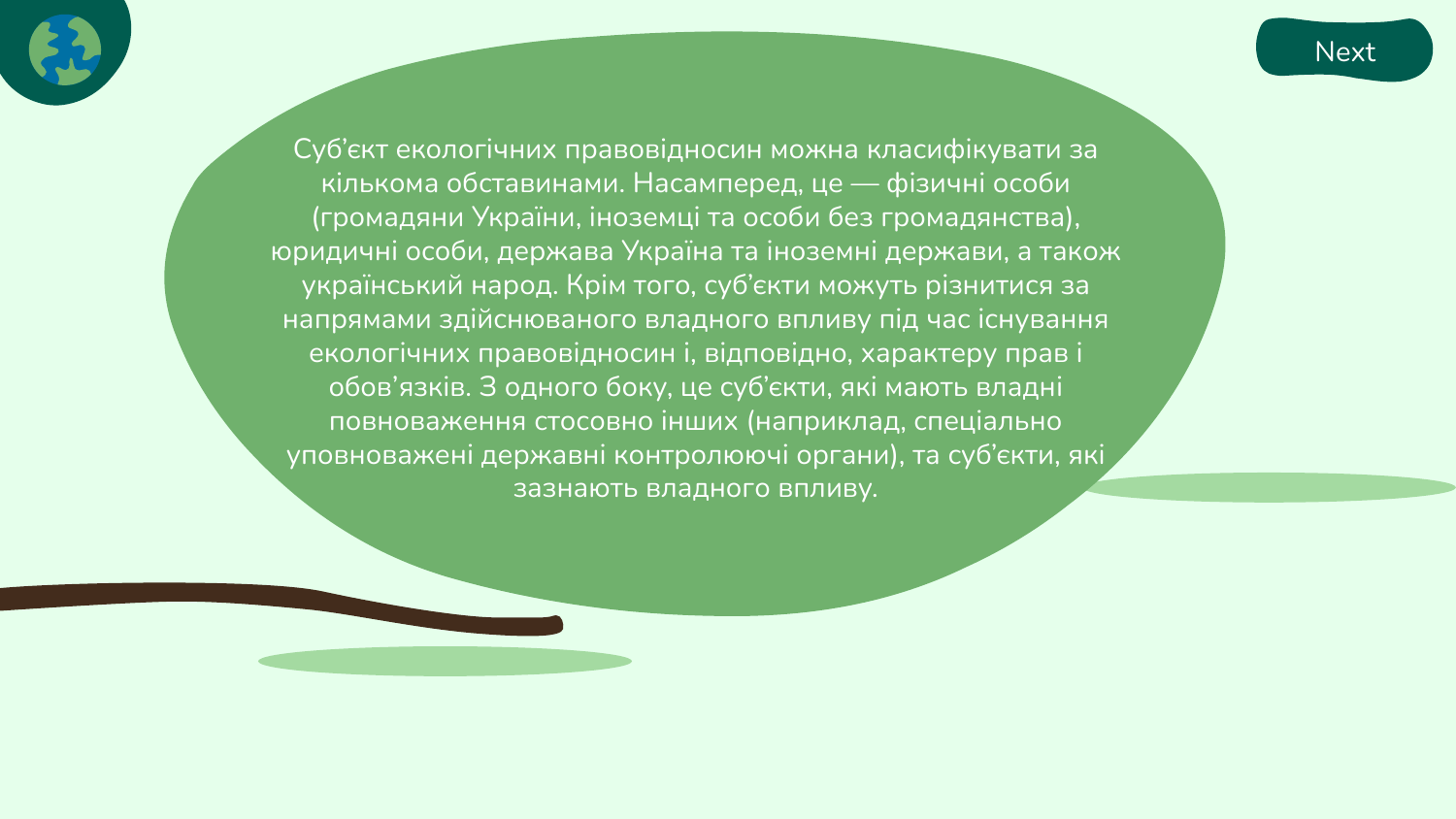

Next

Суб’єкт екологічних правовідносин можна класифікувати за кількома обставинами. Насамперед, це — фізичні особи (громадяни України, іноземці та особи без громадянства), юридичні особи, держава Україна та іноземні держави, а також український народ. Крім того, суб’єкти можуть різнитися за напрямами здійснюваного владного впливу під час існування екологічних правовідносин і, відповідно, характеру прав і обов’язків. З одного боку, це суб’єкти, які мають владні повноваження стосовно інших (наприклад, спеціально уповноважені державні контролюючі органи), та суб’єкти, які зазнають владного впливу.